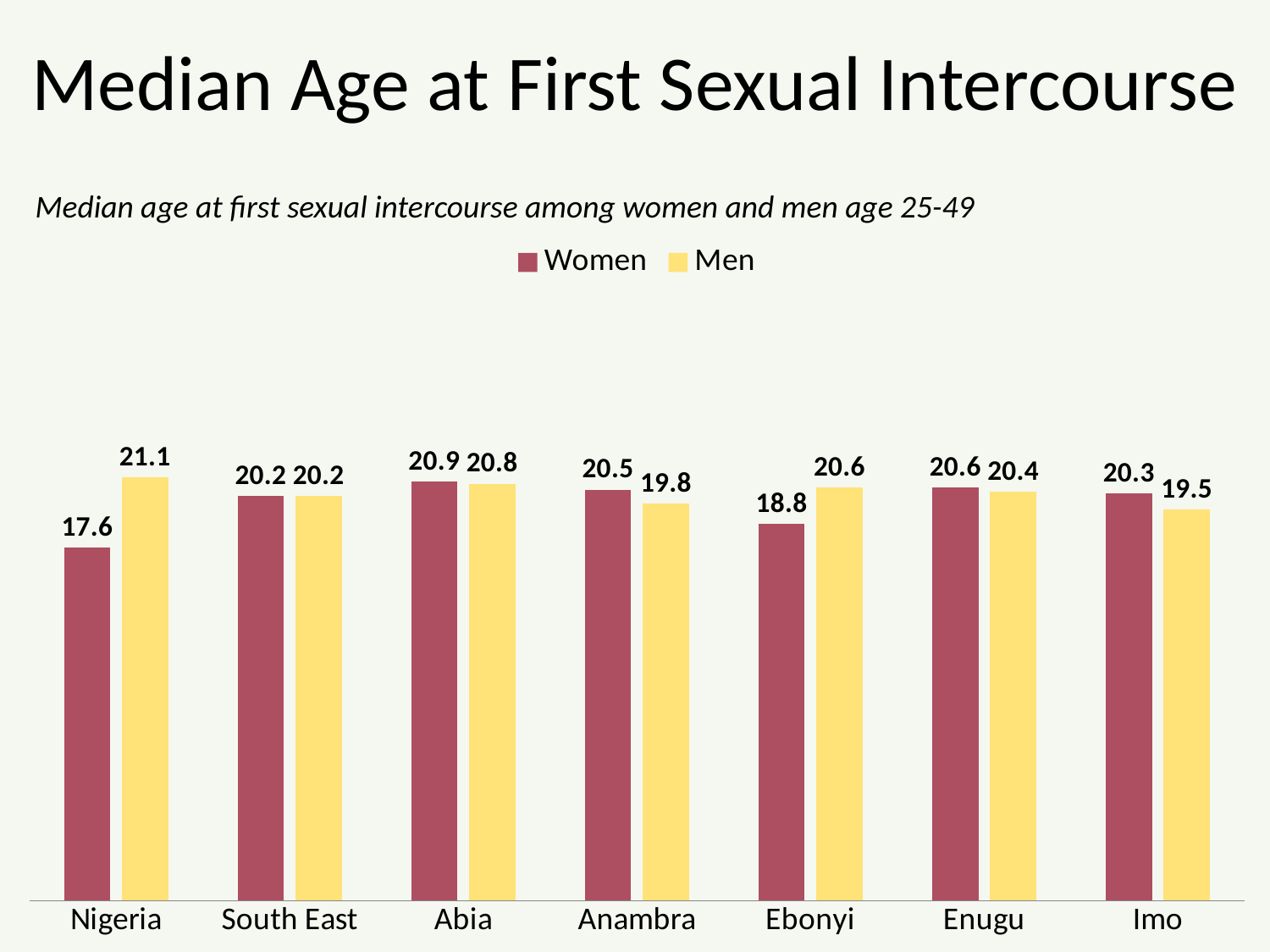

# Median Age at First Sexual Intercourse
Median age at first sexual intercourse among women and men age 25-49

### Chart

| Category | Women | Men |
|---|---|---|
| Nigeria | 17.6 | 21.1 |
| South East | 20.2 | 20.2 |
| Abia | 20.9 | 20.8 |
| Anambra | 20.5 | 19.8 |
| Ebonyi | 18.8 | 20.6 |
| Enugu | 20.6 | 20.4 |
| Imo | 20.3 | 19.5 |